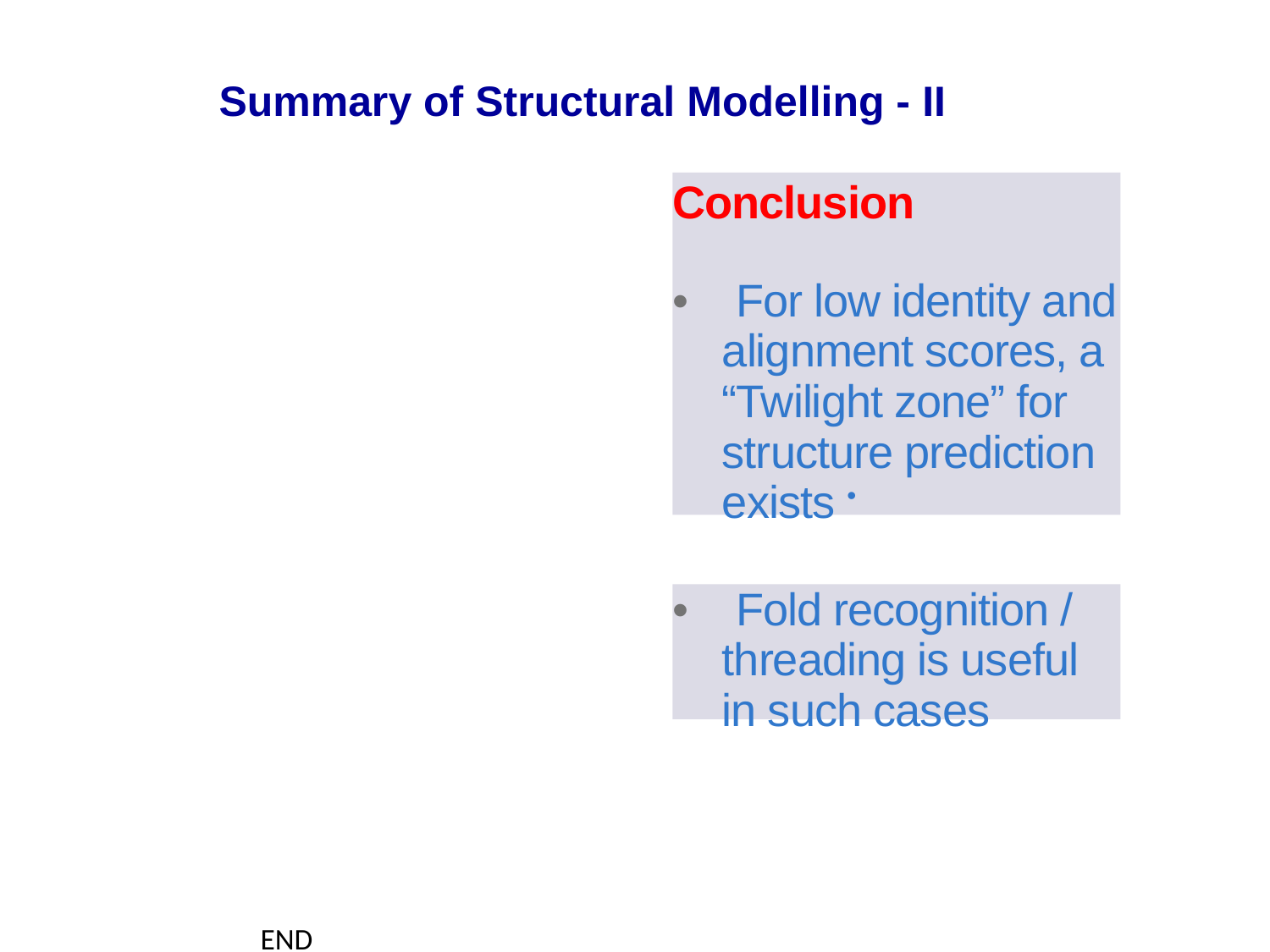

Summary of Structural Modelling - II
Conclusion
•    For low identity and alignment scores, a “Twilight zone” for structure prediction exists •
•    Fold recognition / threading is useful in such cases
END